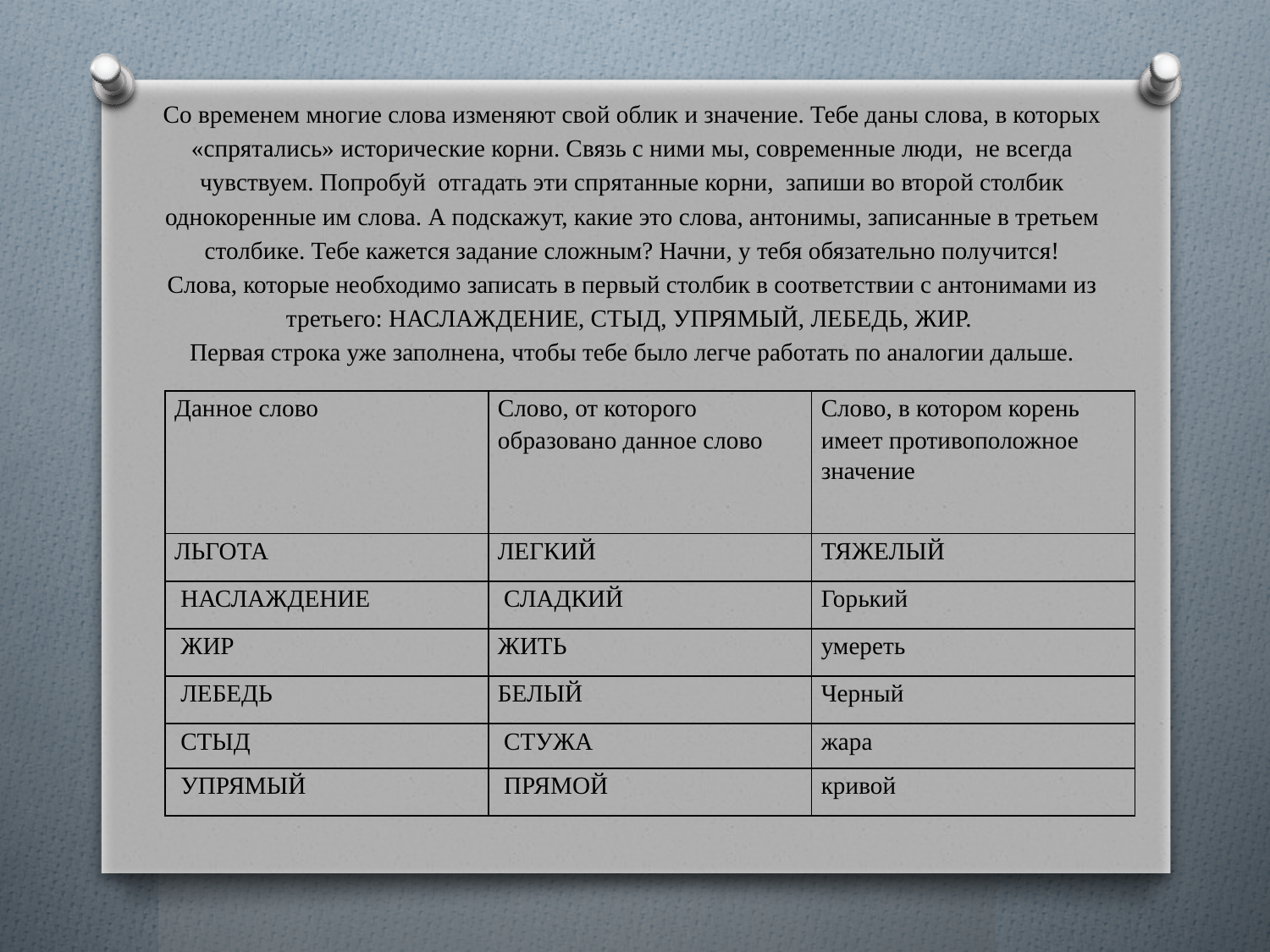

# Со временем многие слова изменяют свой облик и значение. Тебе даны слова, в которых «спрятались» исторические корни. Связь с ними мы, современные люди,  не всегда чувствуем. Попробуй  отгадать эти спрятанные корни,  запиши во второй столбик однокоренные им слова. А подскажут, какие это слова, антонимы, записанные в третьем столбике. Тебе кажется задание сложным? Начни, у тебя обязательно получится! Слова, которые необходимо записать в первый столбик в соответствии с антонимами из третьего: НАСЛАЖДЕНИЕ, СТЫД, УПРЯМЫЙ, ЛЕБЕДЬ, ЖИР. Первая строка уже заполнена, чтобы тебе было легче работать по аналогии дальше.
| Данное слово | Слово, от которого образовано данное слово | Слово, в котором корень имеет противоположное значение |
| --- | --- | --- |
| ЛЬГОТА | ЛЕГКИЙ | ТЯЖЕЛЫЙ |
| НАСЛАЖДЕНИЕ | СЛАДКИЙ | Горький |
| ЖИР | ЖИТЬ | умереть |
| ЛЕБЕДЬ | БЕЛЫЙ | Черный |
| СТЫД | СТУЖА | жара |
| УПРЯМЫЙ | ПРЯМОЙ | кривой |